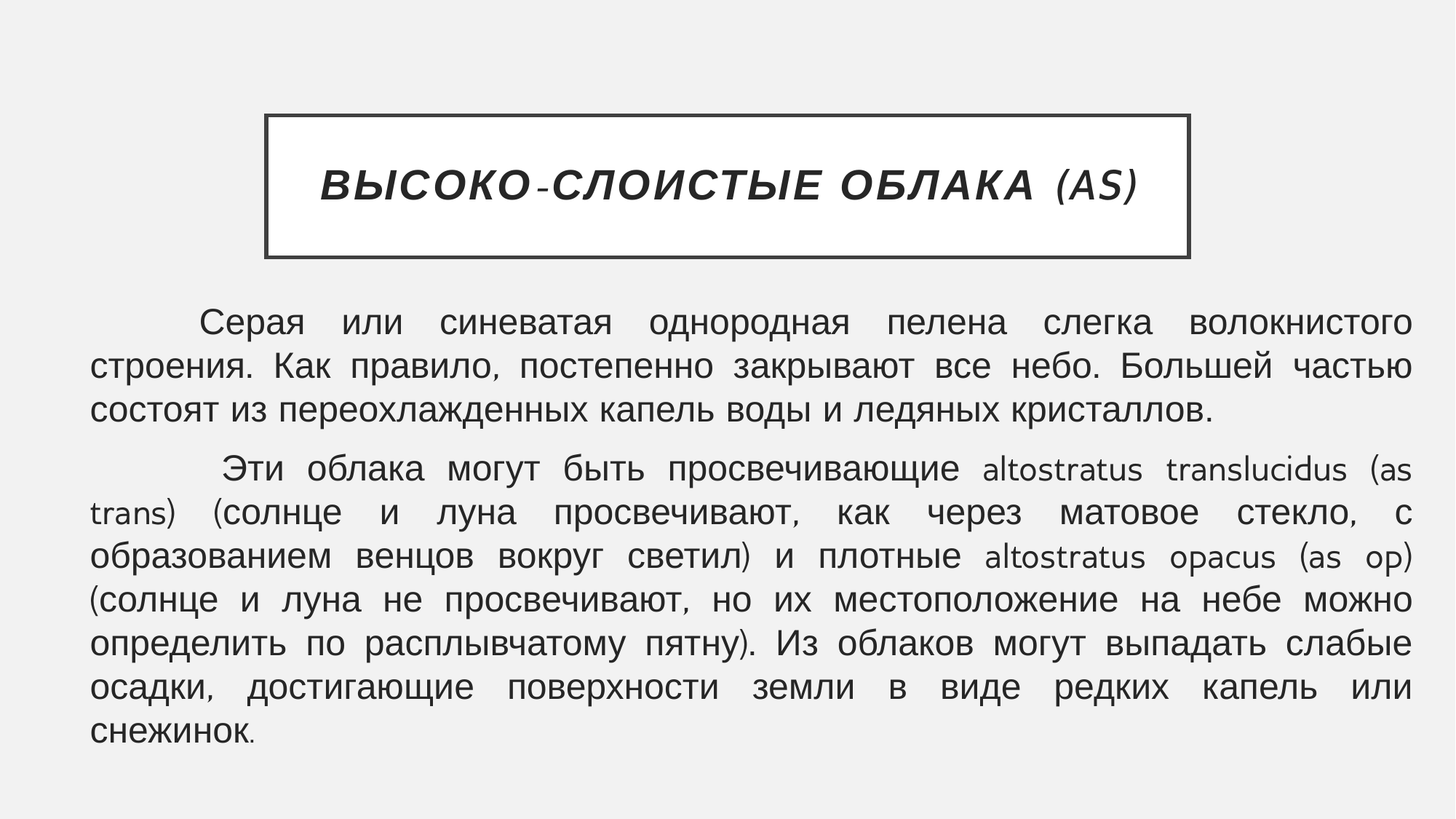

# высоко-слоистые облака (As)
	Серая или синеватая однородная пелена слегка волокнистого строения. Как правило, постепенно закрывают все небо. Большей частью состоят из переохлажденных капель воды и ледяных кристаллов.
	 Эти облака могут быть просвечивающие altostratus translucidus (as trans) (солнце и луна просвечивают, как через матовое стекло, с образованием венцов вокруг светил) и плотные altostratus opacus (as op) (солнце и луна не просвечивают, но их местоположение на небе можно определить по расплывчатому пятну). Из облаков могут выпадать слабые осадки, достигающие поверхности земли в виде редких капель или снежинок.